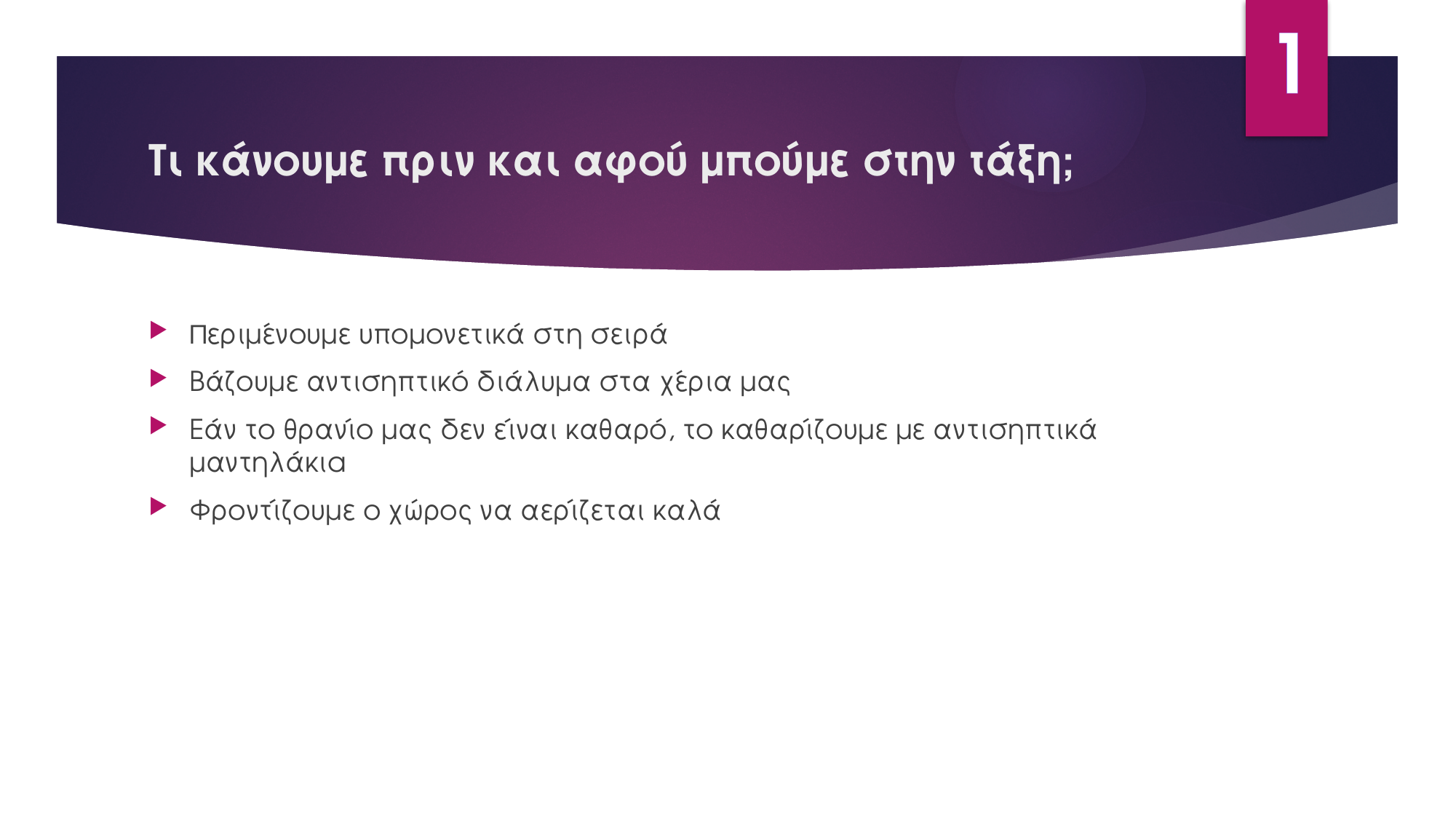

1
# Τι κάνουμε πριν και αφού μπούμε στην τάξη;
Περιμένουμε υπομονετικά στη σειρά
Βάζουμε αντισηπτικό διάλυμα στα χέρια μας
Εάν το θρανίο μας δεν είναι καθαρό, το καθαρίζουμε με αντισηπτικά μαντηλάκιa
Φροντίζουμε ο χώρος να αερίζεται καλά